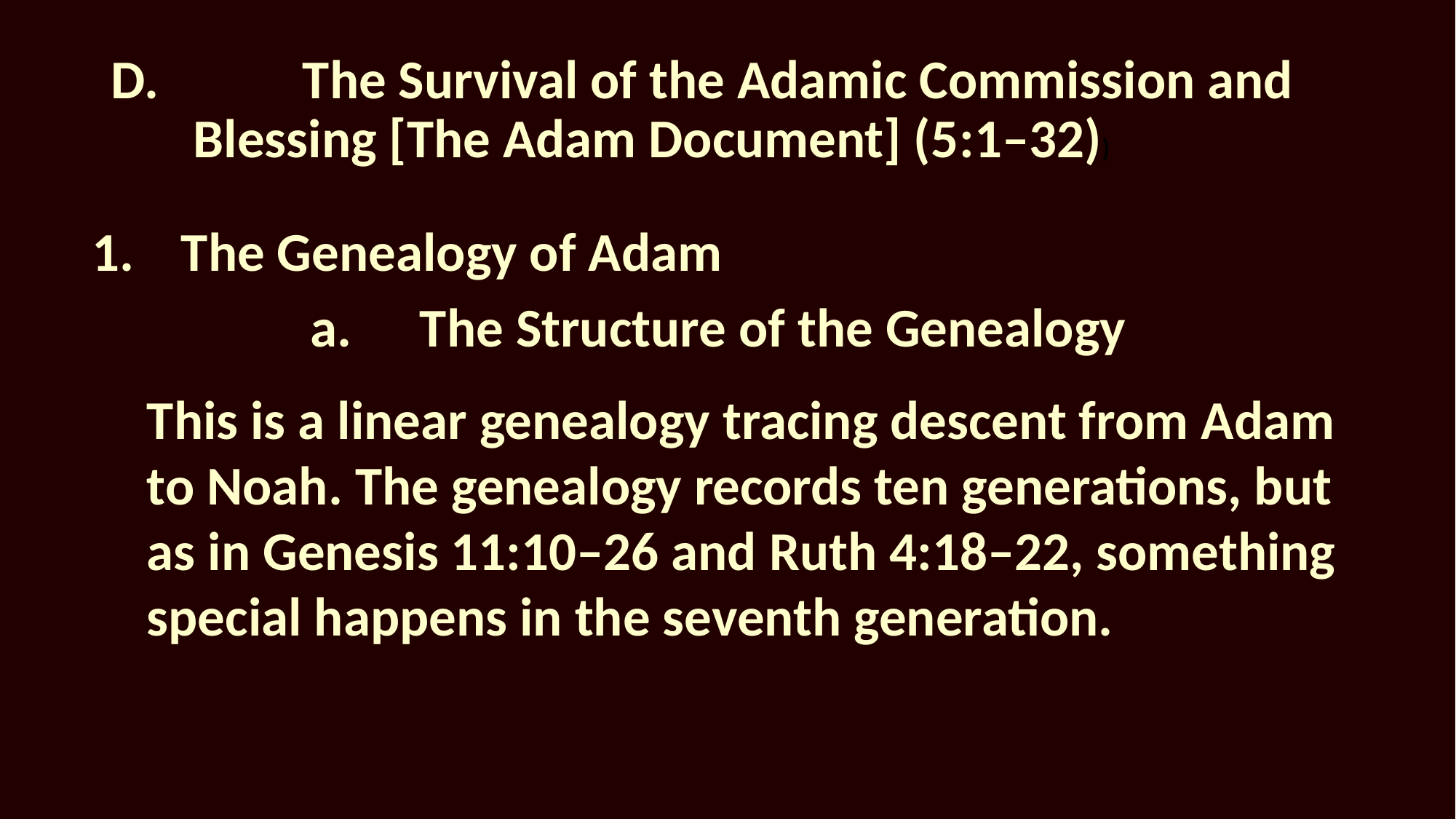

# D.		The Survival of the Adamic Commission and Blessing [The Adam Document] (5:1–32))
1.	The Genealogy of Adam
		a.	The Structure of the Genealogy
This is a linear genealogy tracing descent from Adam to Noah. The genealogy records ten generations, but as in Genesis 11:10–26 and Ruth 4:18–22, something special happens in the seventh generation.